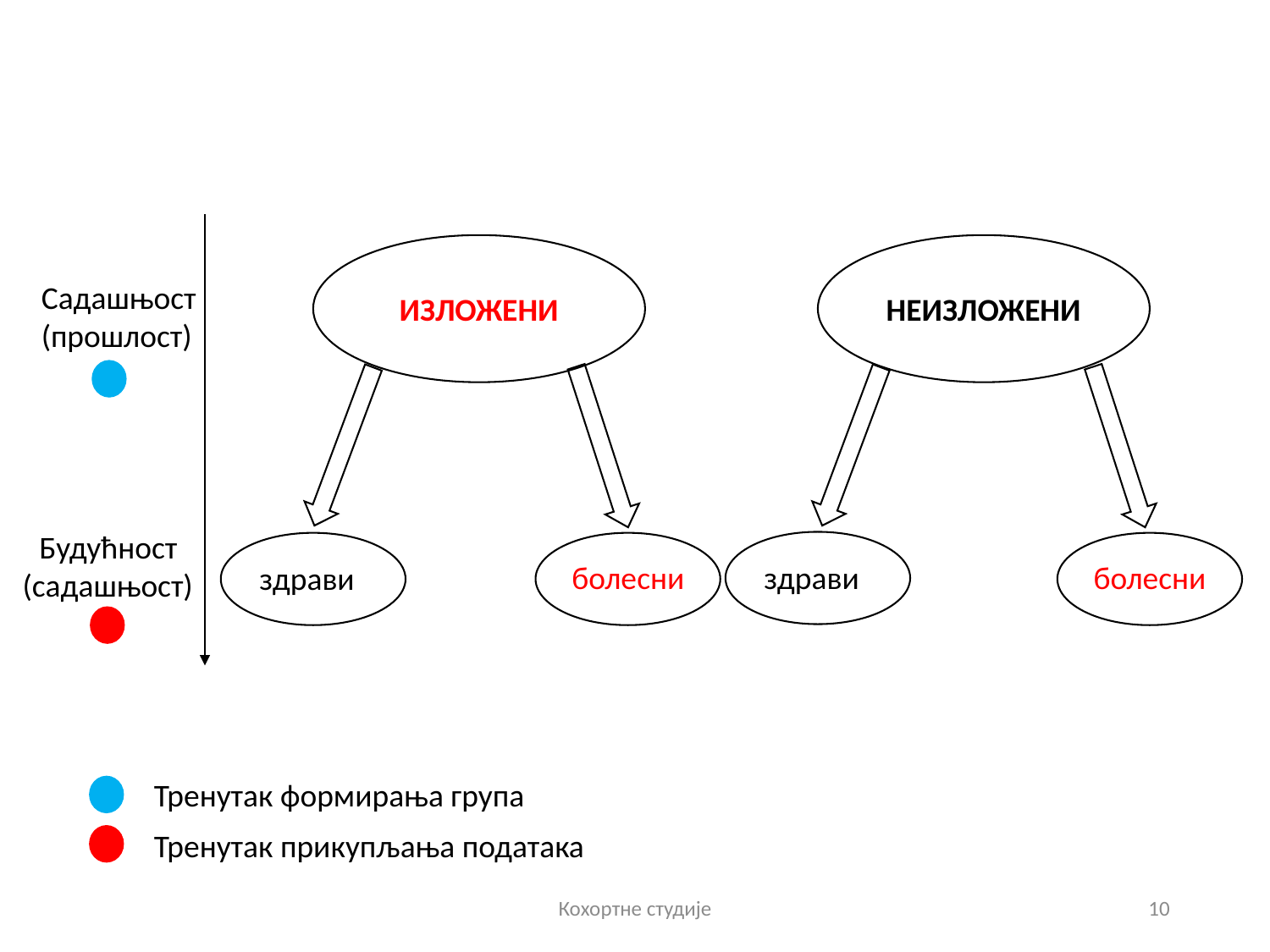

Садашњост
(прошлост)
ИЗЛОЖЕНИ
НЕИЗЛОЖЕНИ

Будућност
(садашњост)

болесни
здрави
болесни
здрави

Тренутак формирања група

Тренутак прикупљања података

Кохортне студије
10